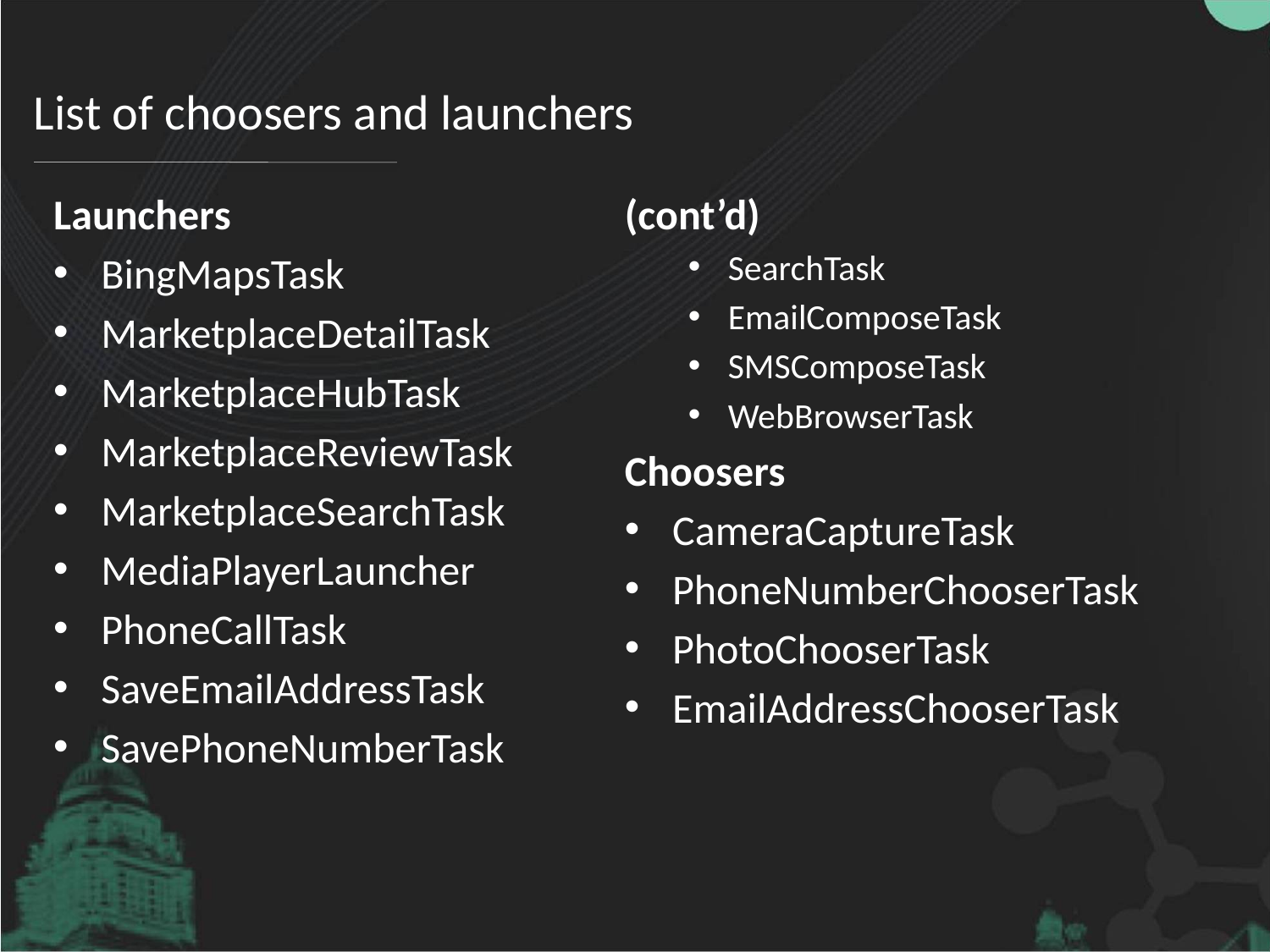

# List of choosers and launchers
Launchers
BingMapsTask
MarketplaceDetailTask
MarketplaceHubTask
MarketplaceReviewTask
MarketplaceSearchTask
MediaPlayerLauncher
PhoneCallTask
SaveEmailAddressTask
SavePhoneNumberTask
(cont’d)
SearchTask
EmailComposeTask
SMSComposeTask
WebBrowserTask
Choosers
CameraCaptureTask
PhoneNumberChooserTask
PhotoChooserTask
EmailAddressChooserTask